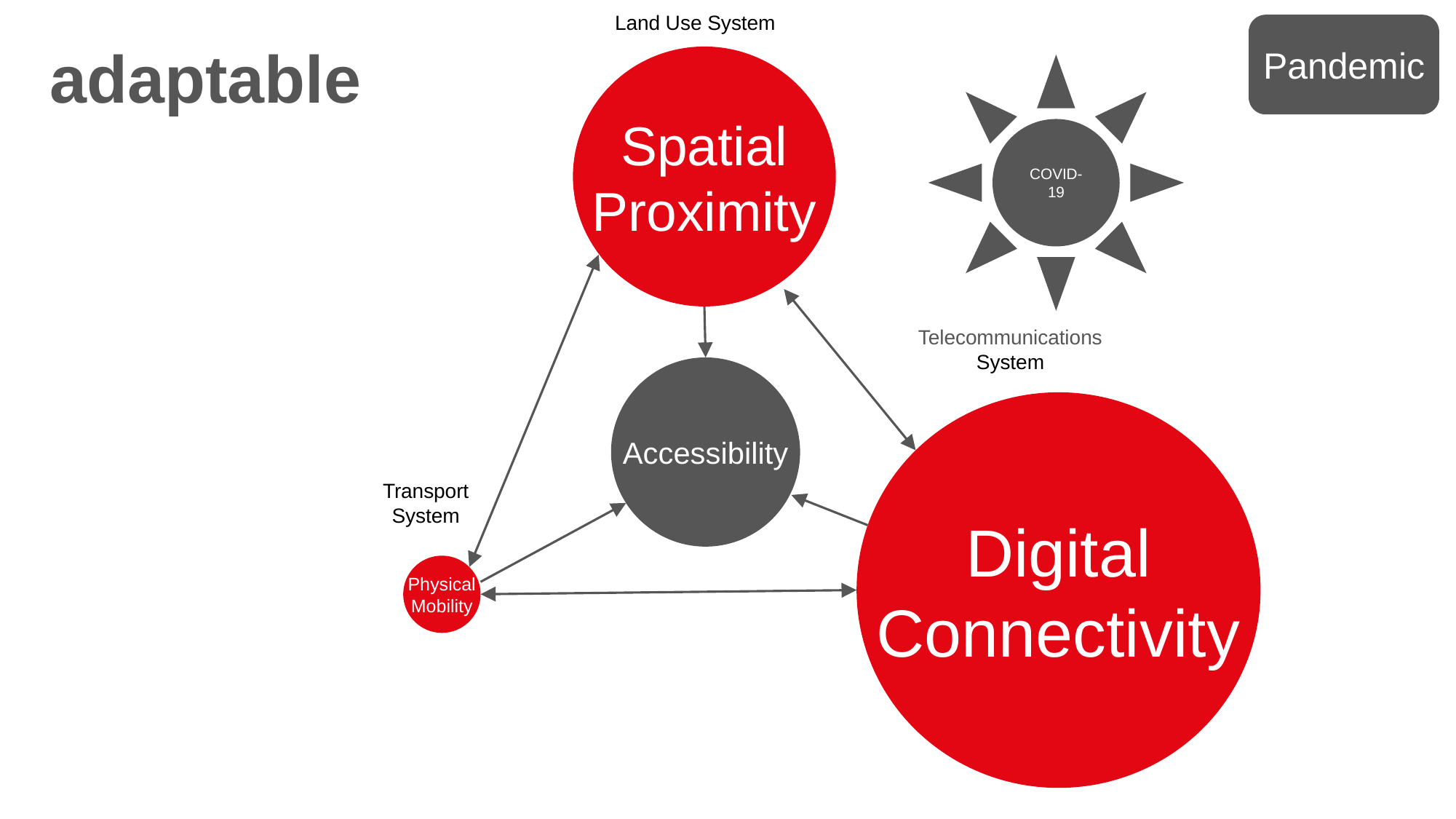

Land Use System
Pandemic
adaptable
Spatial
Proximity
COVID-19
Telecommunications
System
Accessibility
Digital
Connectivity
Transport
System
Physical
Mobility